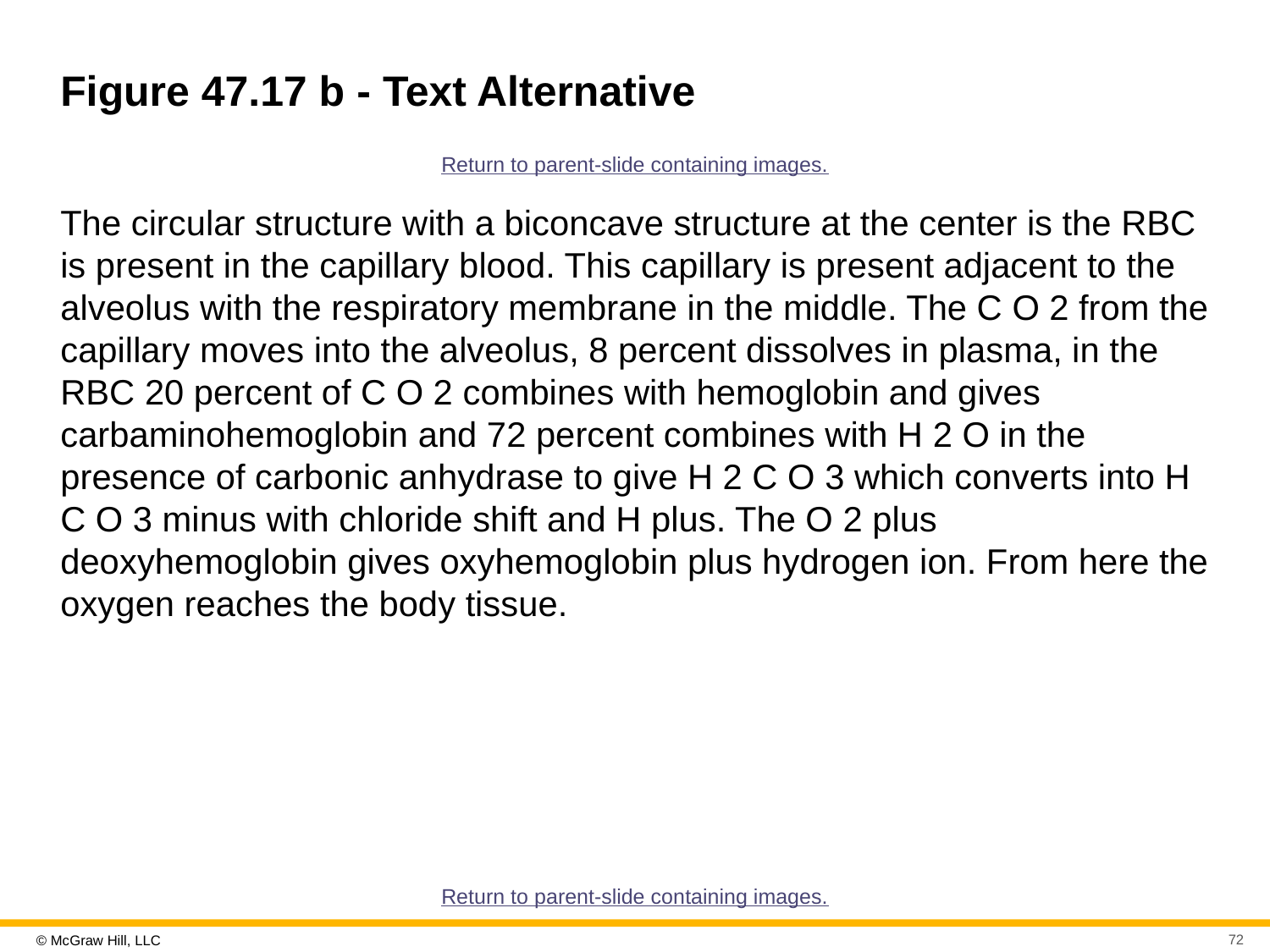

# Figure 47.17 b - Text Alternative
Return to parent-slide containing images.
The circular structure with a biconcave structure at the center is the RBC is present in the capillary blood. This capillary is present adjacent to the alveolus with the respiratory membrane in the middle. The C O 2 from the capillary moves into the alveolus, 8 percent dissolves in plasma, in the RBC 20 percent of C O 2 combines with hemoglobin and gives carbaminohemoglobin and 72 percent combines with H 2 O in the presence of carbonic anhydrase to give H 2 C O 3 which converts into H C O 3 minus with chloride shift and H plus. The O 2 plus deoxyhemoglobin gives oxyhemoglobin plus hydrogen ion. From here the oxygen reaches the body tissue.
Return to parent-slide containing images.
72